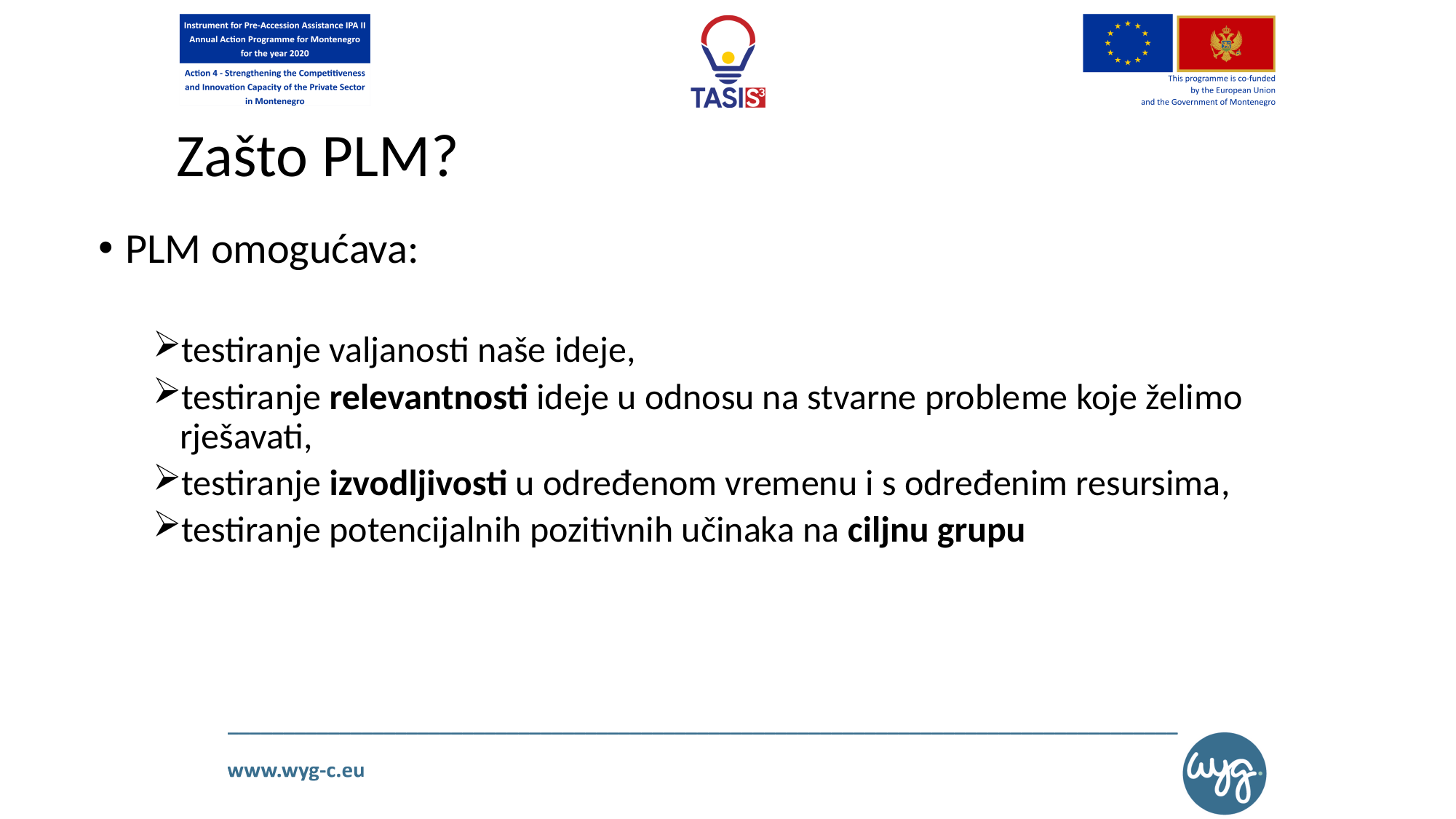

# Zašto PLM?
PLM omogućava:
testiranje valjanosti naše ideje,
testiranje relevantnosti ideje u odnosu na stvarne probleme koje želimo rješavati,
testiranje izvodljivosti u određenom vremenu i s određenim resursima,
testiranje potencijalnih pozitivnih učinaka na ciljnu grupu